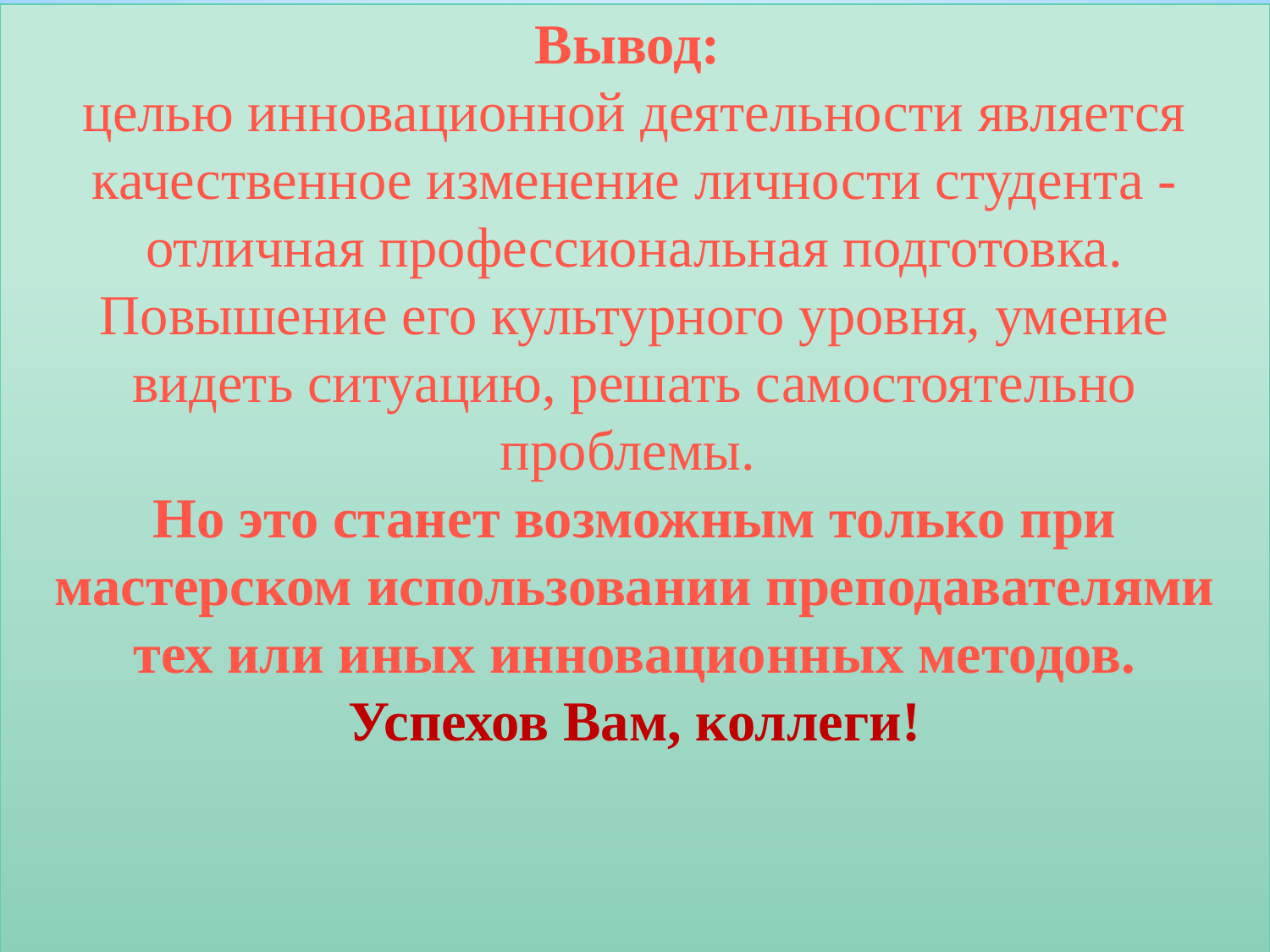

Вывод:
целью инновационной деятельности является качественное изменение личности студента - отличная профессиональная подготовка. Повышение его культурного уровня, умение видеть ситуацию, решать самостоятельно проблемы.
Но это станет возможным только при мастерском использовании преподавателями тех или иных инновационных методов.
Успехов Вам, коллеги!